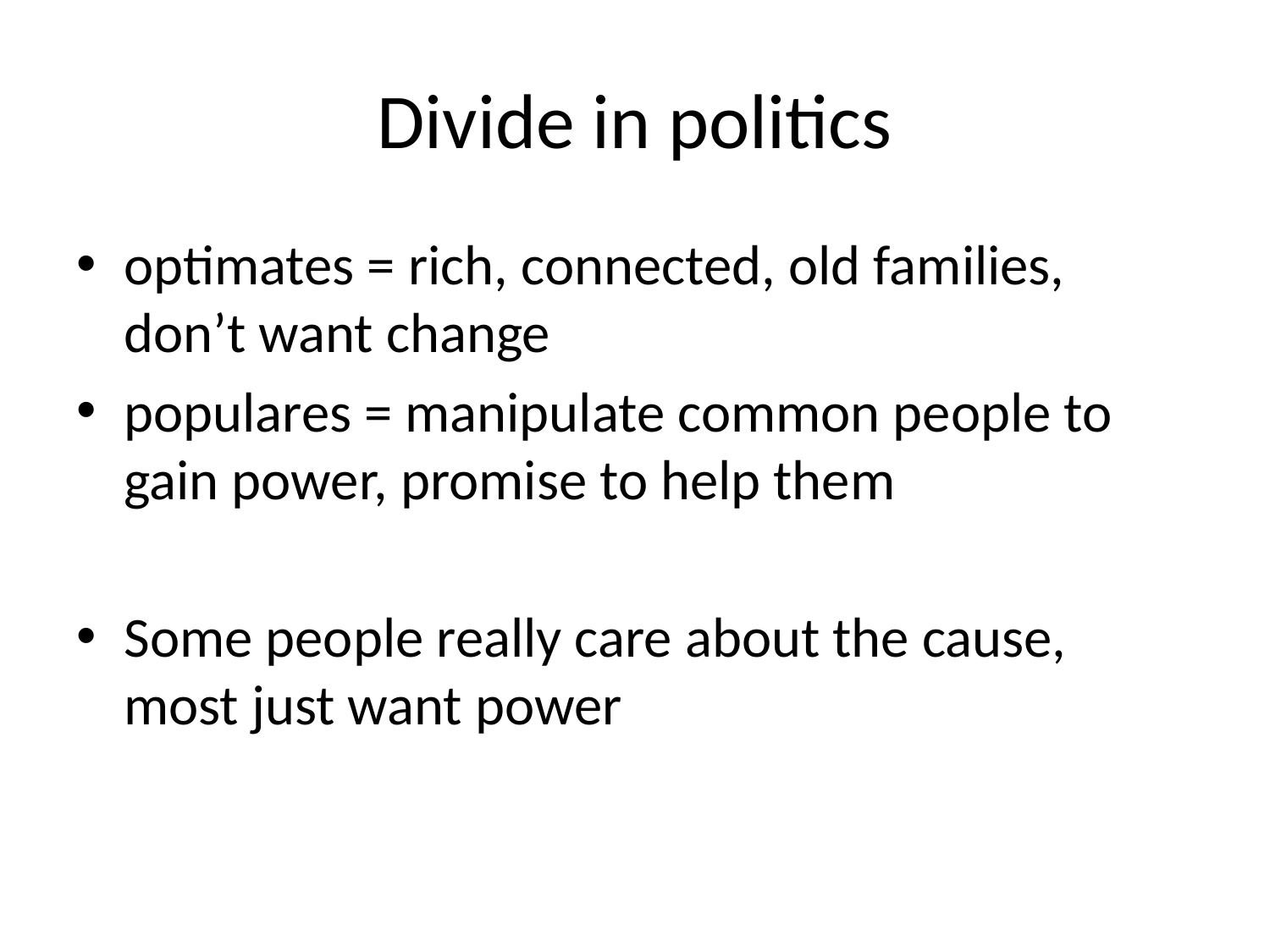

# Divide in politics
optimates = rich, connected, old families, don’t want change
populares = manipulate common people to gain power, promise to help them

Some people really care about the cause, most just want power